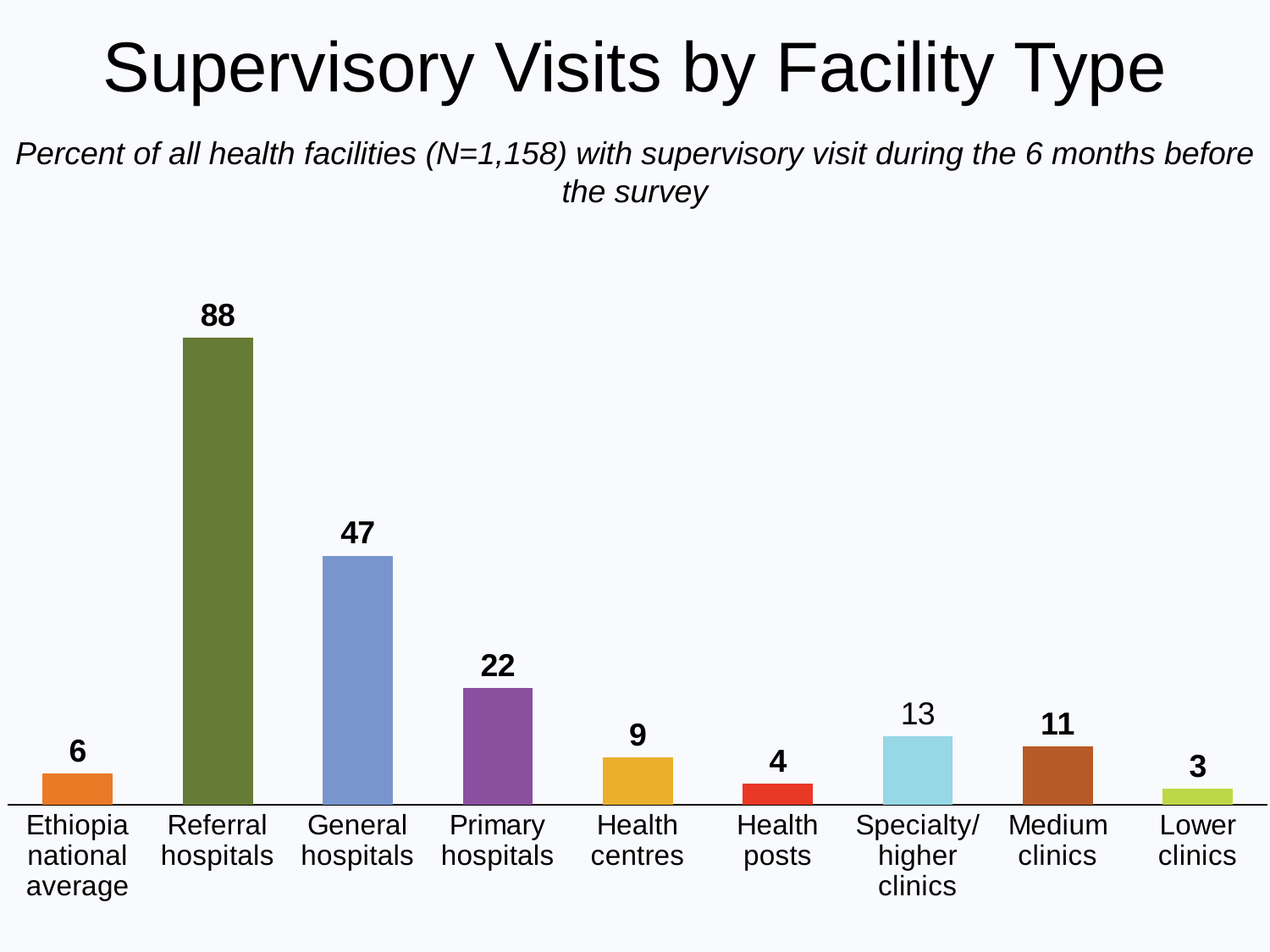

# Supervisory Visits by Facility Type
Percent of all health facilities (N=1,158) with supervisory visit during the 6 months before the survey

### Chart

| Category |  |
|---|---|
| Ethiopia national average | 6.0 |
| Referral hospitals | 88.0 |
| General hospitals | 47.0 |
| Primary hospitals | 22.0 |
| Health centres | 9.0 |
| Health posts | 4.0 |
| Specialty/ higher clinics | 13.0 |
| Medium clinics | 11.0 |
| Lower clinics | 3.0 |